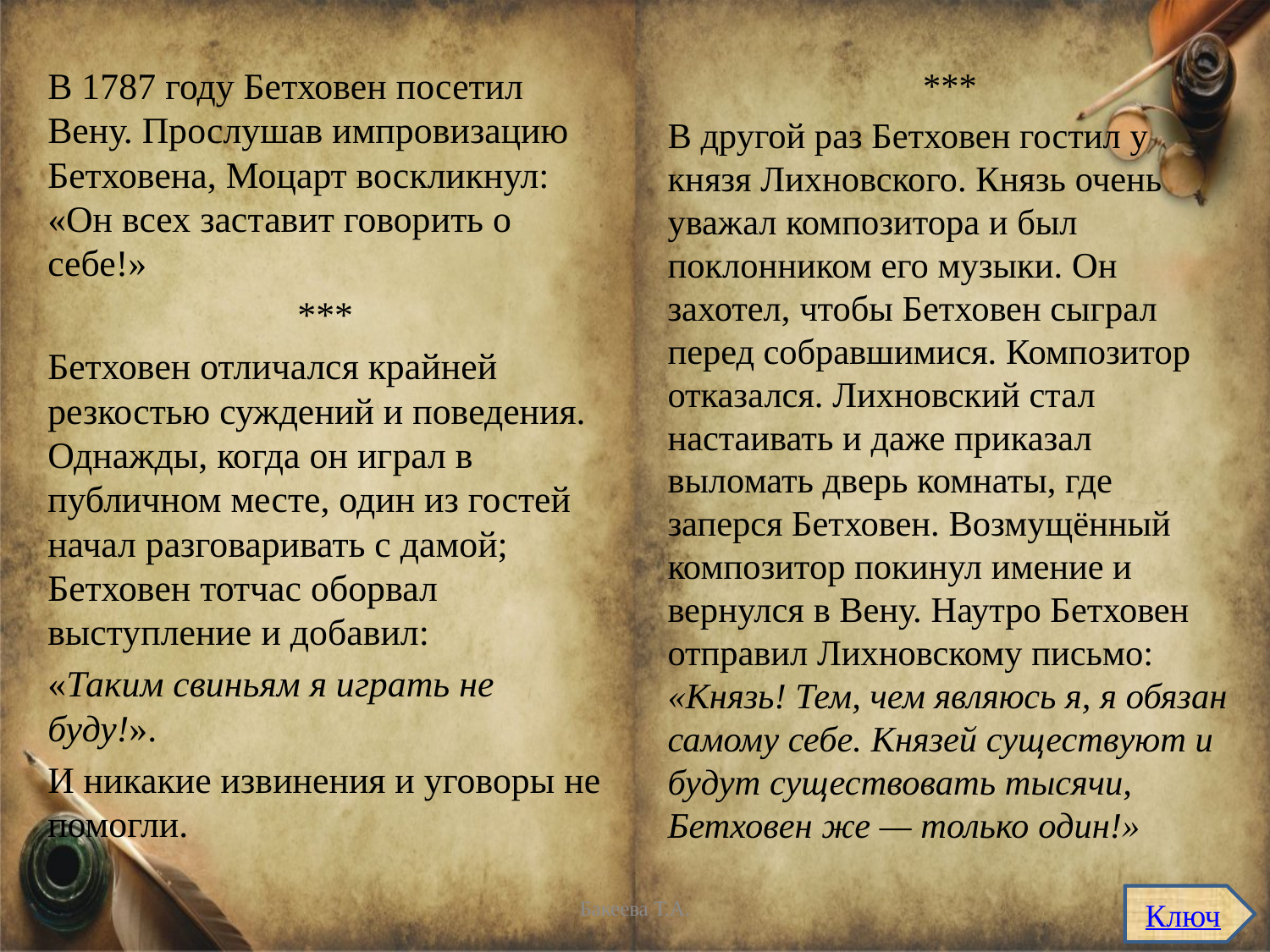

В 1787 году Бетховен посетил Вену. Прослушав импровизацию Бетховена, Моцарт воскликнул: «Он всех заставит говорить о себе!»
***
Бетховен отличался крайней резкостью суждений и поведения. Однажды, когда он играл в публичном месте, один из гостей начал разговаривать с дамой; Бетховен тотчас оборвал выступление и добавил:
«Таким свиньям я играть не буду!».
И никакие извинения и уговоры не помогли.
***
В другой раз Бетховен гостил у князя Лихновского. Князь очень уважал композитора и был поклонником его музыки. Он захотел, чтобы Бетховен сыграл перед собравшимися. Композитор отказался. Лихновский стал настаивать и даже приказал выломать дверь комнаты, где заперся Бетховен. Возмущённый композитор покинул имение и вернулся в Вену. Наутро Бетховен отправил Лихновскому письмо: «Князь! Тем, чем являюсь я, я обязан самому себе. Князей существуют и будут существовать тысячи, Бетховен же — только один!»
Бакеева Т.А.
27
Ключ